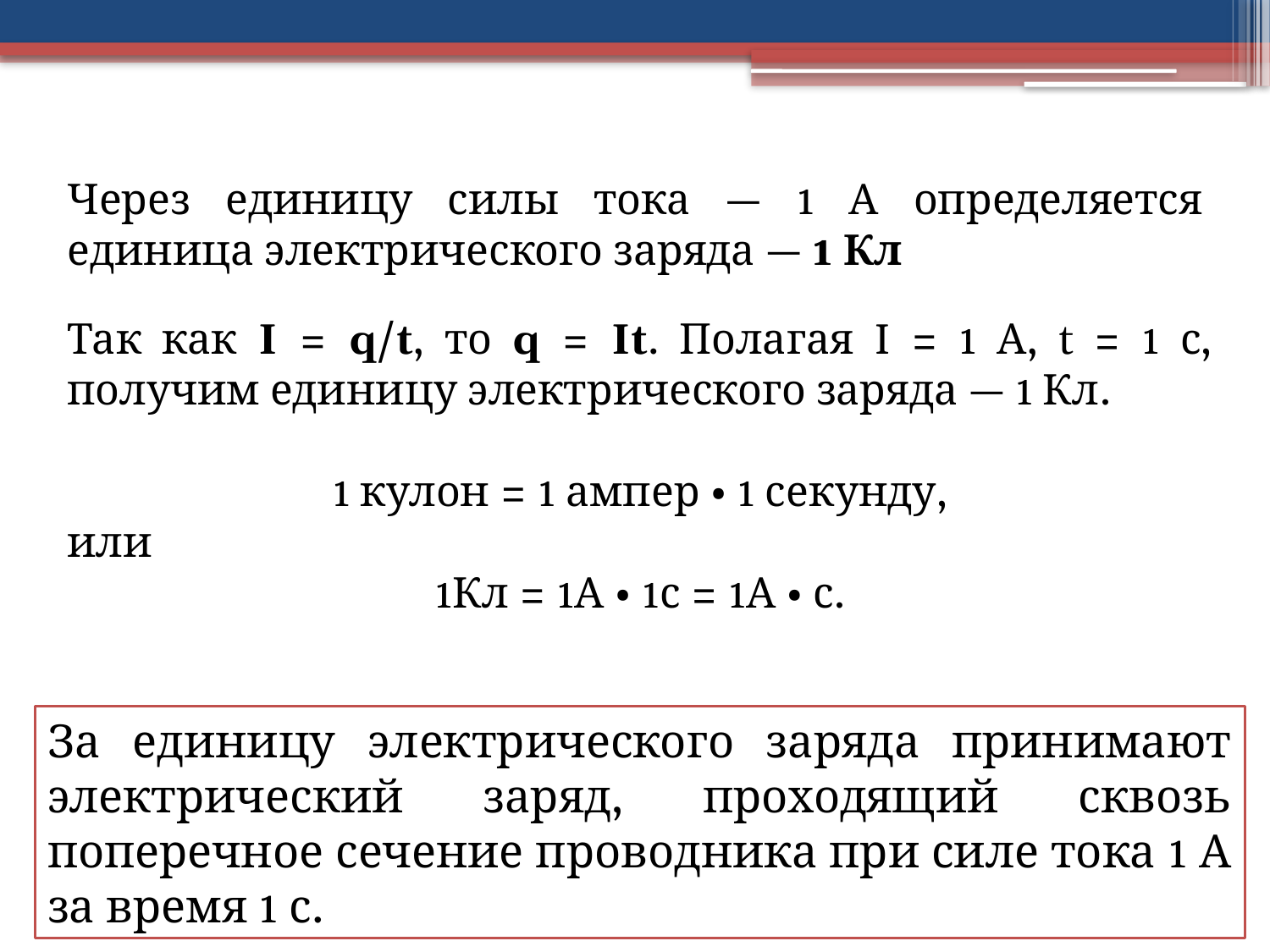

Через единицу силы тока — 1 А определяется единица электрического заряда — 1 Кл
Так как I = q/t, то q = It. Полагая I = 1 А, t = 1 с, получим единицу электрического заряда — 1 Кл.

1 кулон = 1 ампер • 1 секунду,
или
1Кл = 1А • 1с = 1А • с.
За единицу электрического заряда принимают электрический заряд, проходящий сквозь поперечное сечение проводника при силе тока 1 А за время 1 с.